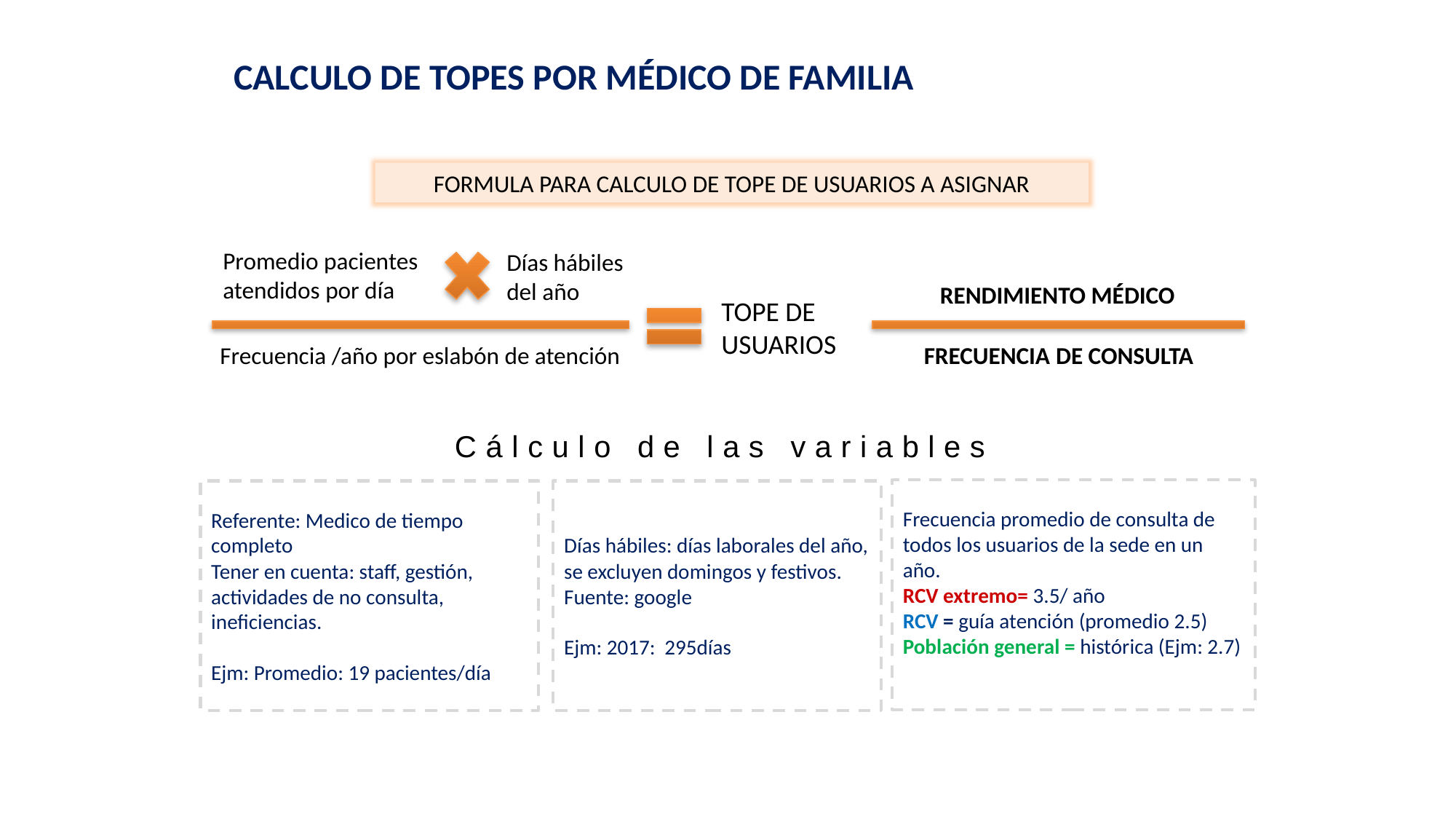

CALCULO DE TOPES POR MÉDICO DE FAMILIA
FORMULA PARA CALCULO DE TOPE DE USUARIOS A ASIGNAR
Promedio pacientes
atendidos por día

Días hábiles
del año

Frecuencia /año por eslabón de atención
RENDIMIENTO MÉDICO
TOPE DE USUARIOS

FRECUENCIA DE CONSULTA
Cálculo de las variables
Frecuencia promedio de consulta de todos los usuarios de la sede en un año.
RCV extremo= 3.5/ año
RCV = guía atención (promedio 2.5)
Población general = histórica (Ejm: 2.7)

Referente: Medico de tiempo completo
Tener en cuenta: staff, gestión, actividades de no consulta, ineficiencias.

Ejm: Promedio: 19 pacientes/día
Días hábiles: días laborales del año, se excluyen domingos y festivos.
Fuente: google

Ejm: 2017:  295días